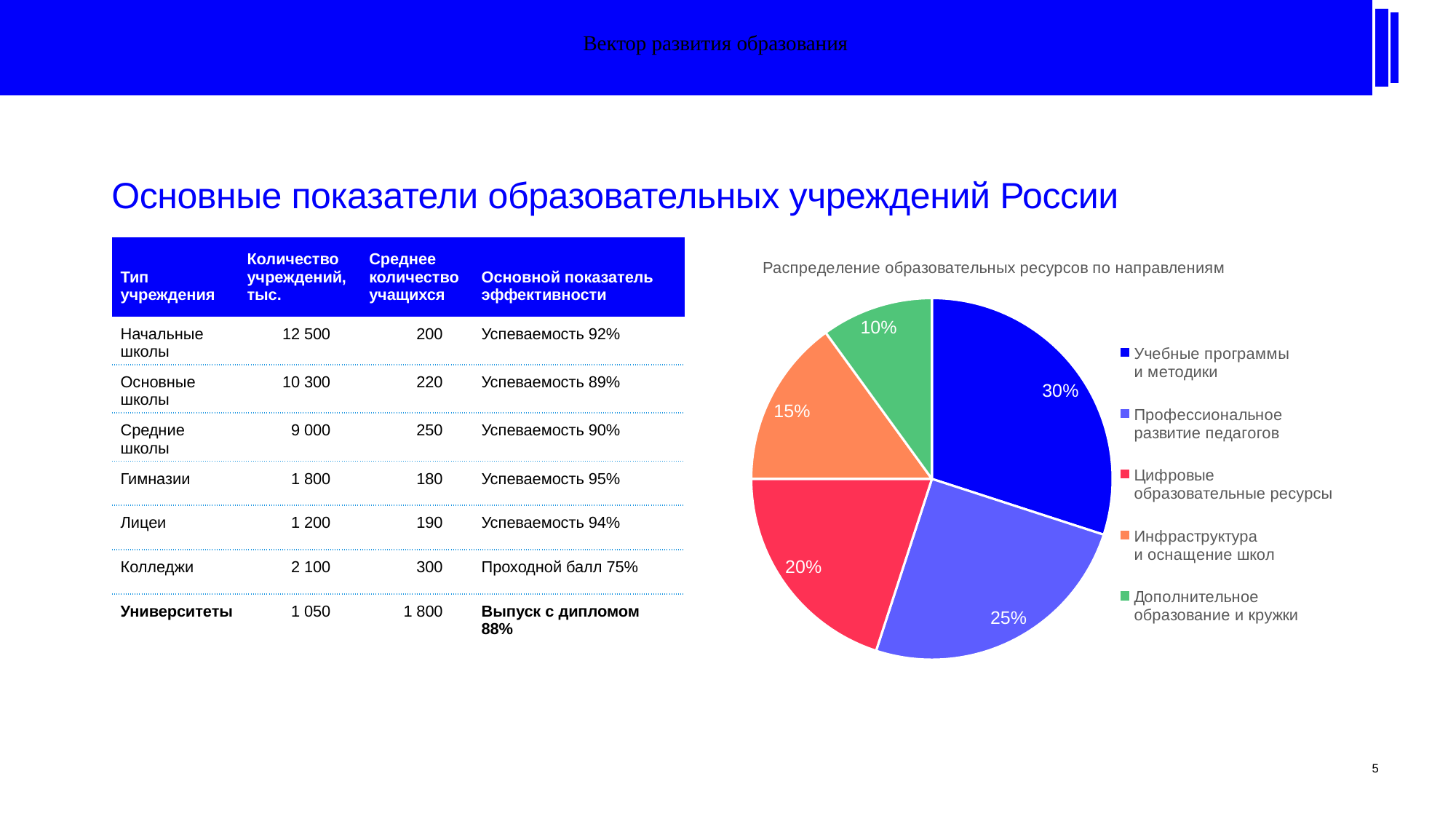

Вектор развития образования
# Основные показатели образовательных учреждений России
| Тип учреждения | Количество учреждений, тыс. | Среднее количество учащихся | Основной показатель эффективности |
| --- | --- | --- | --- |
| Начальные школы | 12 500 | 200 | Успеваемость 92% |
| Основные школы | 10 300 | 220 | Успеваемость 89% |
| Средние школы | 9 000 | 250 | Успеваемость 90% |
| Гимназии | 1 800 | 180 | Успеваемость 95% |
| Лицеи | 1 200 | 190 | Успеваемость 94% |
| Колледжи | 2 100 | 300 | Проходной балл 75% |
| Университеты | 1 050 | 1 800 | Выпуск с дипломом 88% |

### Chart: Распределение образовательных ресурсов по направлениям

| Category | Ресурс |
|---|---|
| Учебные программы и методики | 30.0 |
| Профессиональное развитие педагогов | 25.0 |
| Цифровые образовательные ресурсы | 20.0 |
| Инфраструктура и оснащение школ | 15.0 |
| Дополнительное образование и кружки | 10.0 |
5